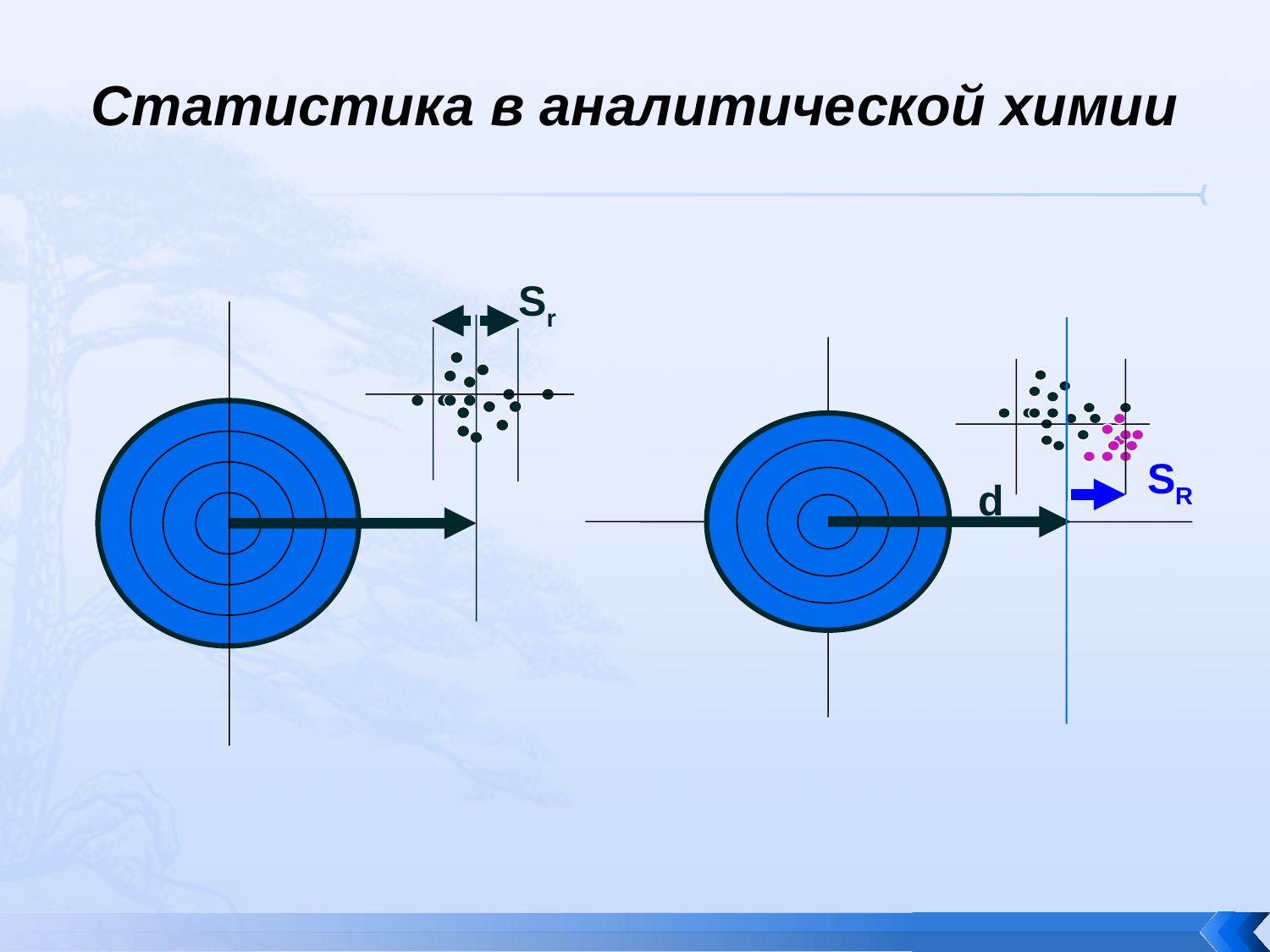

# Статистика в аналитической химии
Sr

SR

d